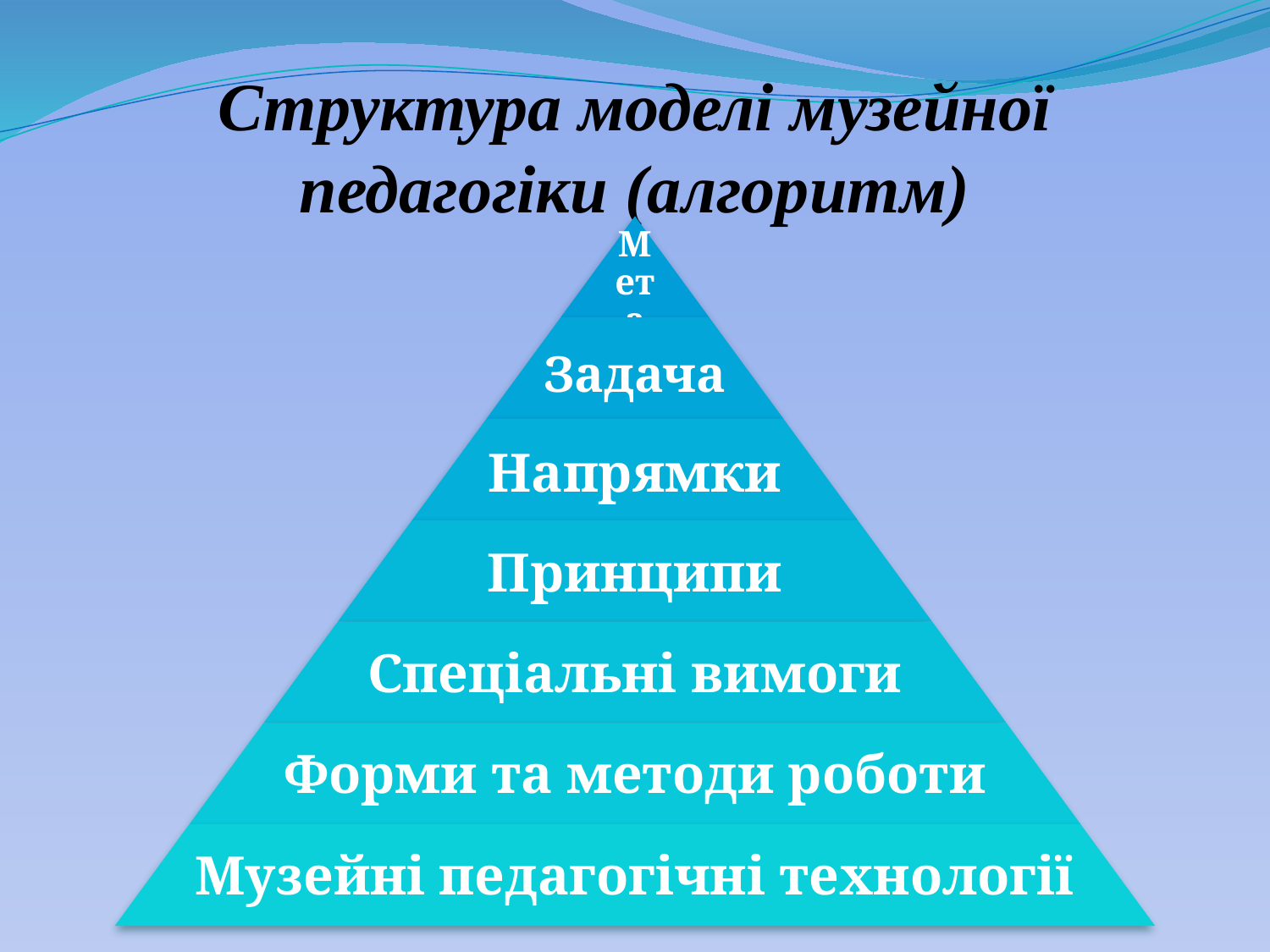

# Структура моделі музейної педагогіки (алгоритм)
Мета
Задача
Напрямки
Принципи
Спеціальні вимоги
Форми та методи роботи
Музейні педагогічні технології